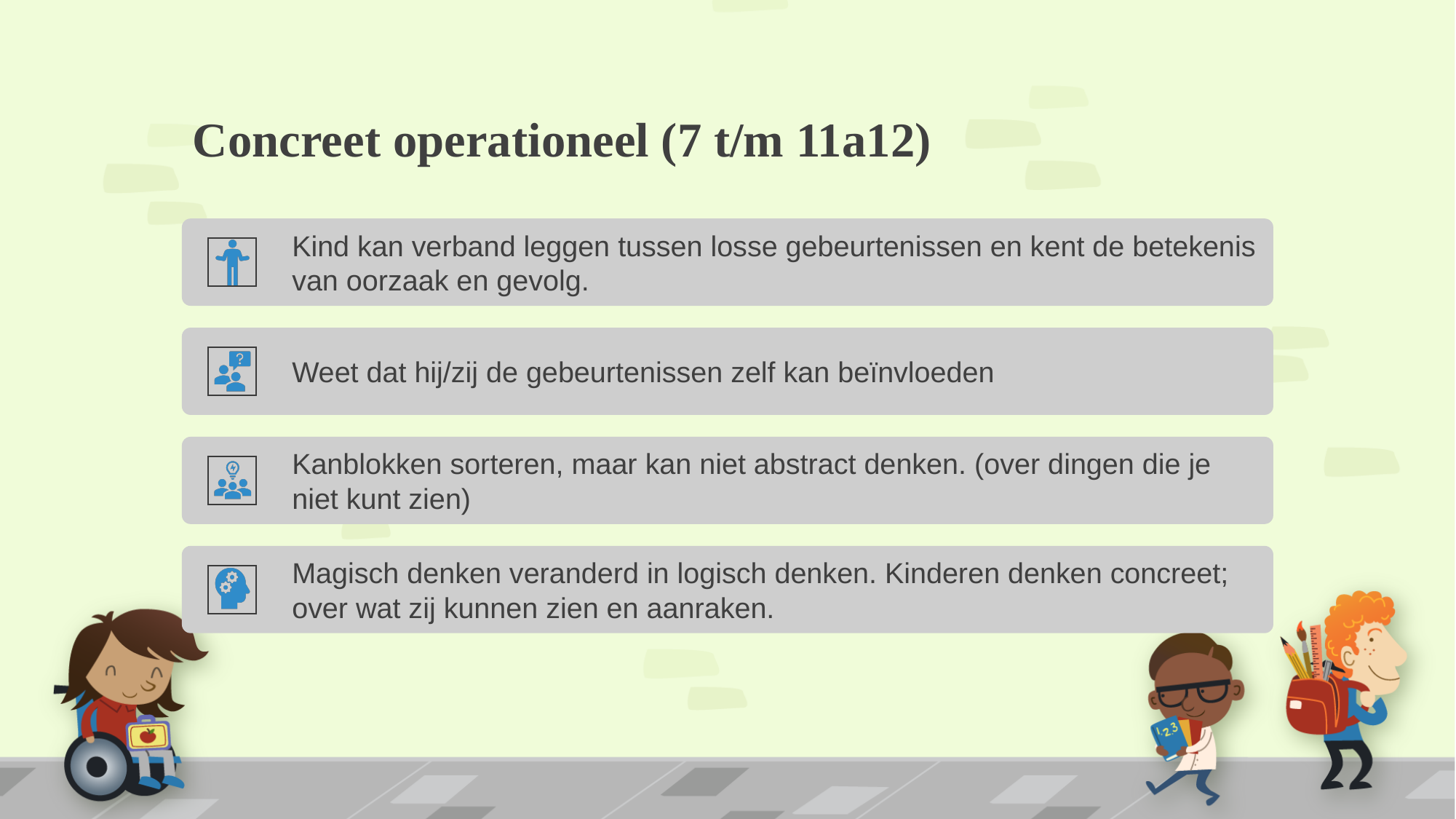

# Concreet operationeel (7 t/m 11a12)
Kind kan verband leggen tussen losse gebeurtenissen en kent de betekenis van oorzaak en gevolg.
Weet dat hij/zij de gebeurtenissen zelf kan beïnvloeden
Kanblokken sorteren, maar kan niet abstract denken. (over dingen die je niet kunt zien)
Magisch denken veranderd in logisch denken. Kinderen denken concreet; over wat zij kunnen zien en aanraken.